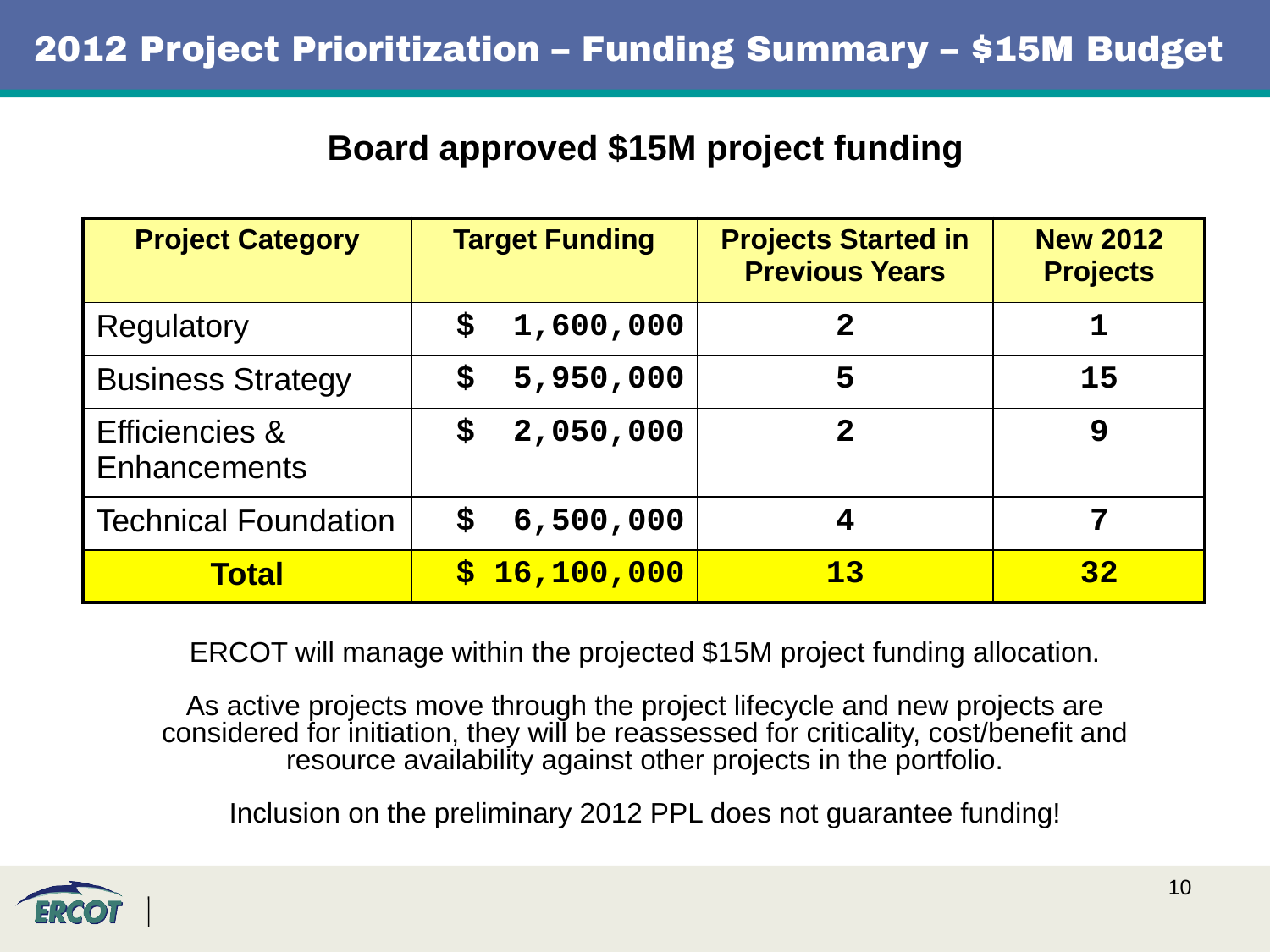

# 2012 Project Prioritization – Funding Summary – $15M Budget
Board approved $15M project funding
| Project Category | Target Funding | Projects Started in Previous Years | New 2012 Projects |
| --- | --- | --- | --- |
| Regulatory | $ 1,600,000 | 2 | 1 |
| Business Strategy | $ 5,950,000 | 5 | 15 |
| Efficiencies & Enhancements | $ 2,050,000 | 2 | 9 |
| Technical Foundation | $ 6,500,000 | 4 | 7 |
| Total | $ 16,100,000 | 13 | 32 |
ERCOT will manage within the projected $15M project funding allocation.

As active projects move through the project lifecycle and new projects are considered for initiation, they will be reassessed for criticality, cost/benefit and resource availability against other projects in the portfolio.

Inclusion on the preliminary 2012 PPL does not guarantee funding!